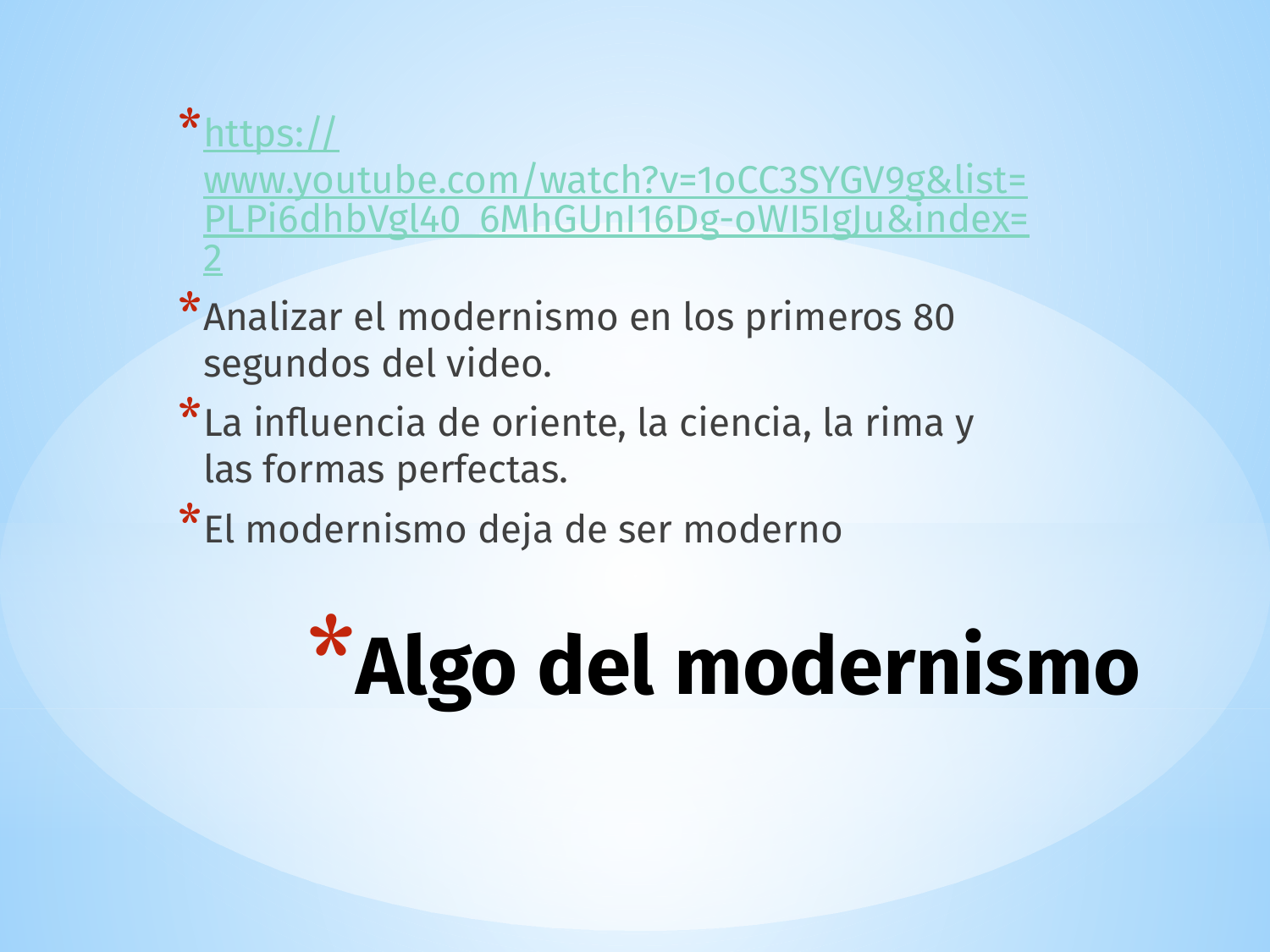

https://www.youtube.com/watch?v=1oCC3SYGV9g&list=PLPi6dhbVgl40_6MhGUnI16Dg-oWI5IgJu&index=2
Analizar el modernismo en los primeros 80 segundos del video.
La influencia de oriente, la ciencia, la rima y las formas perfectas.
El modernismo deja de ser moderno

# Algo del modernismo